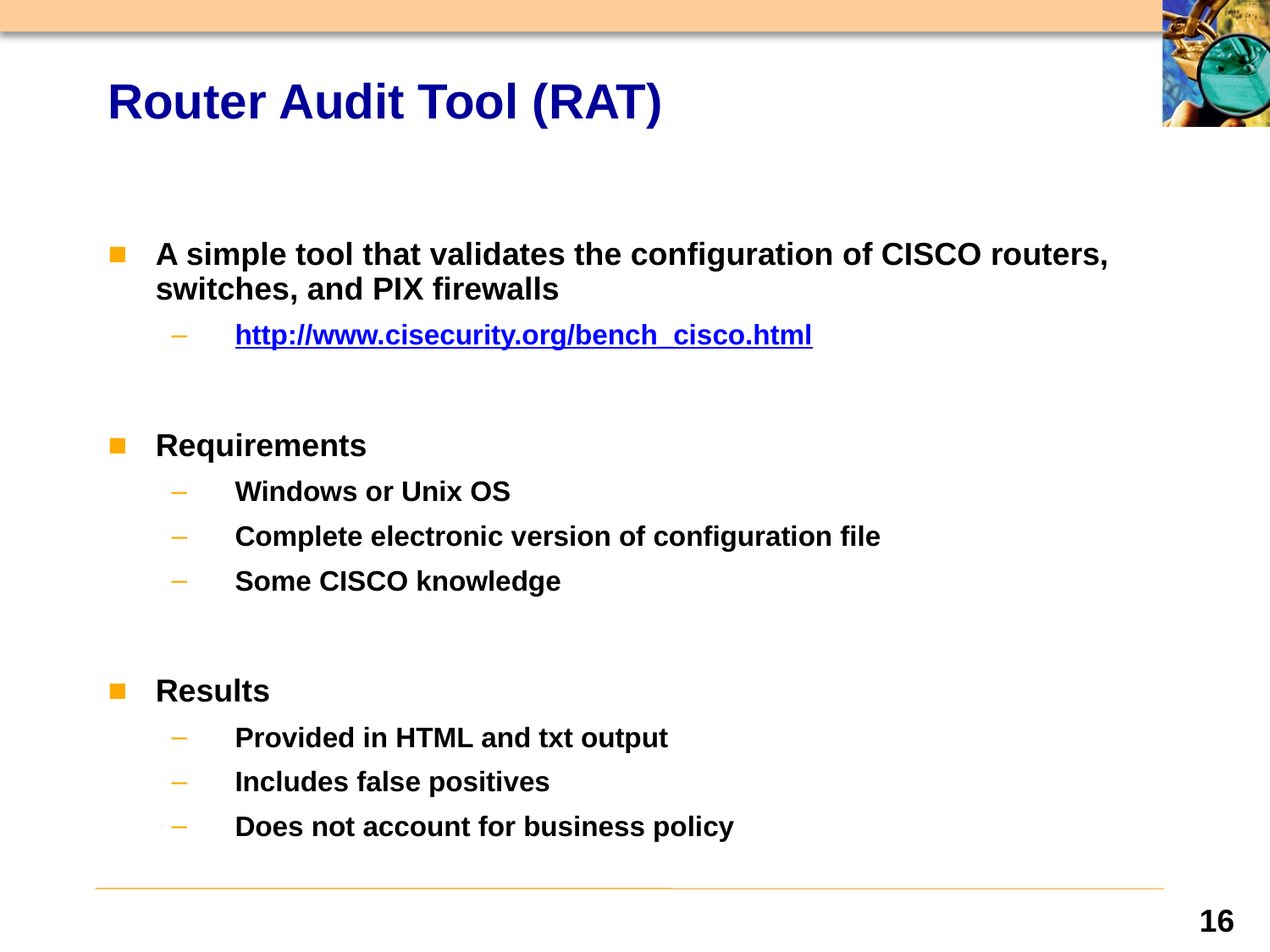

# Router Audit Tool (RAT)

A simple tool that validates the configuration of CISCO routers, switches, and PIX firewalls
http://www.cisecurity.org/bench_cisco.html

Requirements
Windows or Unix OS
Complete electronic version of configuration file
Some CISCO knowledge

Results
Provided in HTML and txt output
Includes false positives
Does not account for business policy